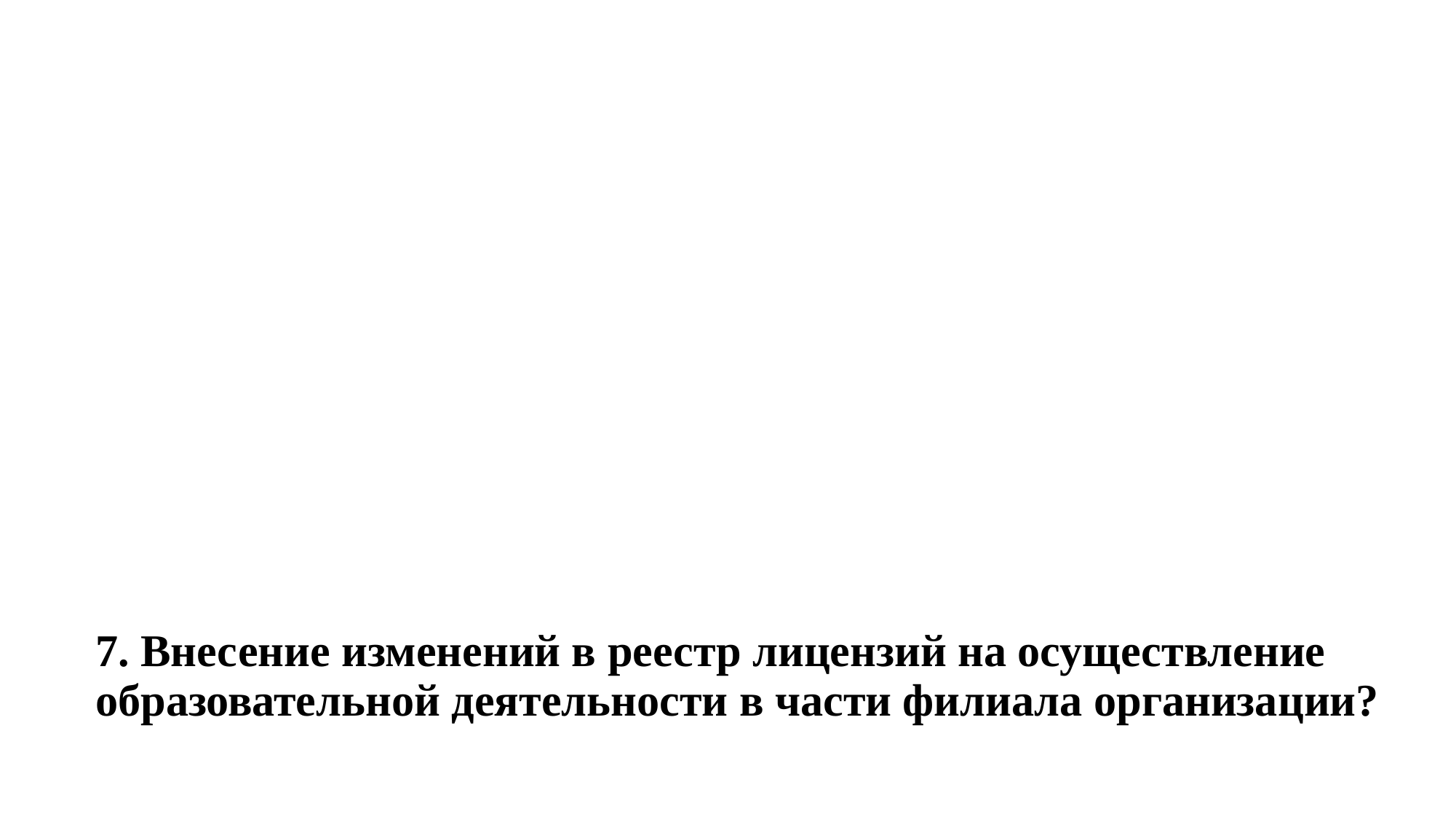

# 7. Внесение изменений в реестр лицензий на осуществление образовательной деятельности в части филиала организации?